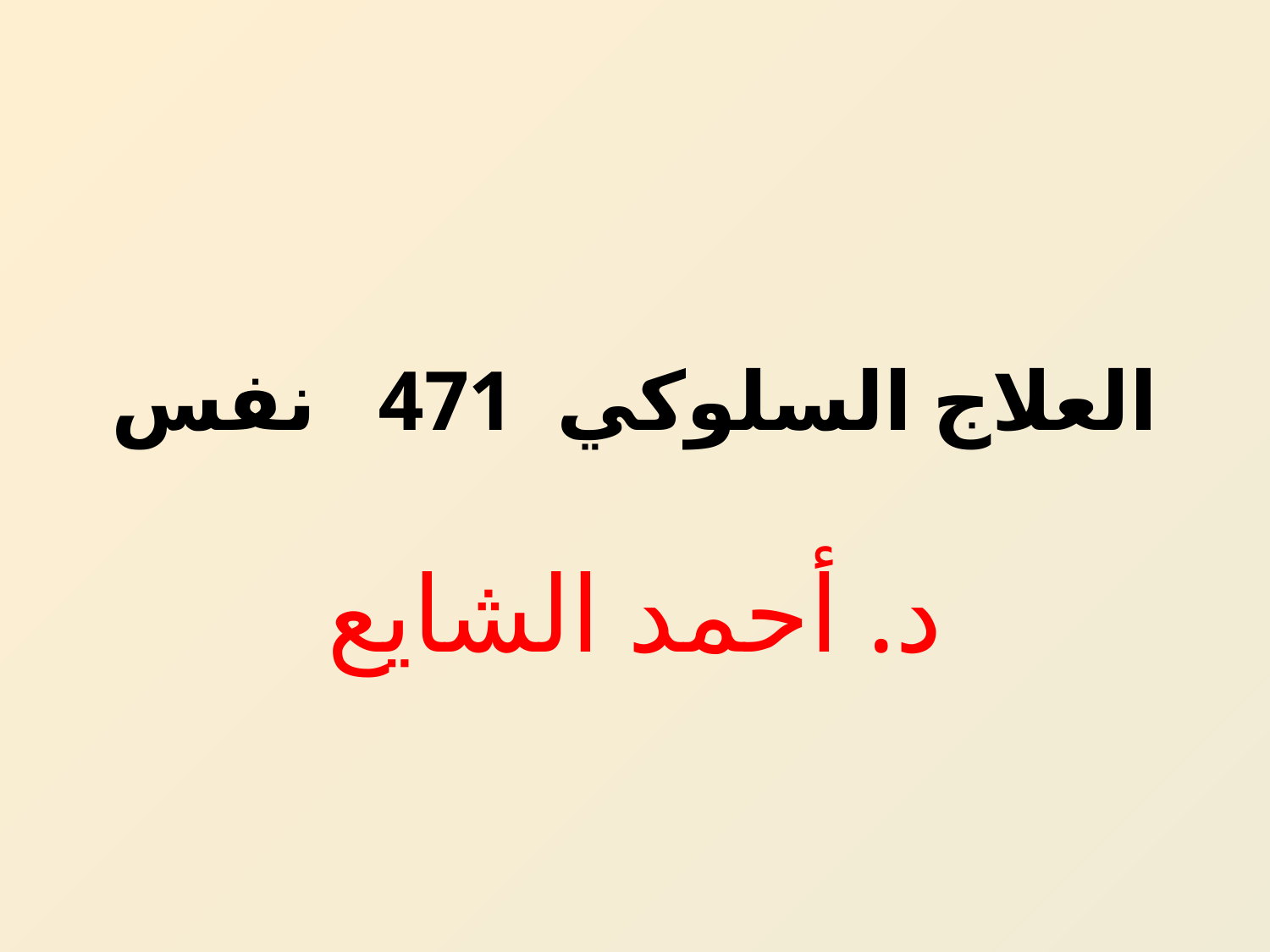

# العلاج السلوكي  471   نفس
د. أحمد الشايع